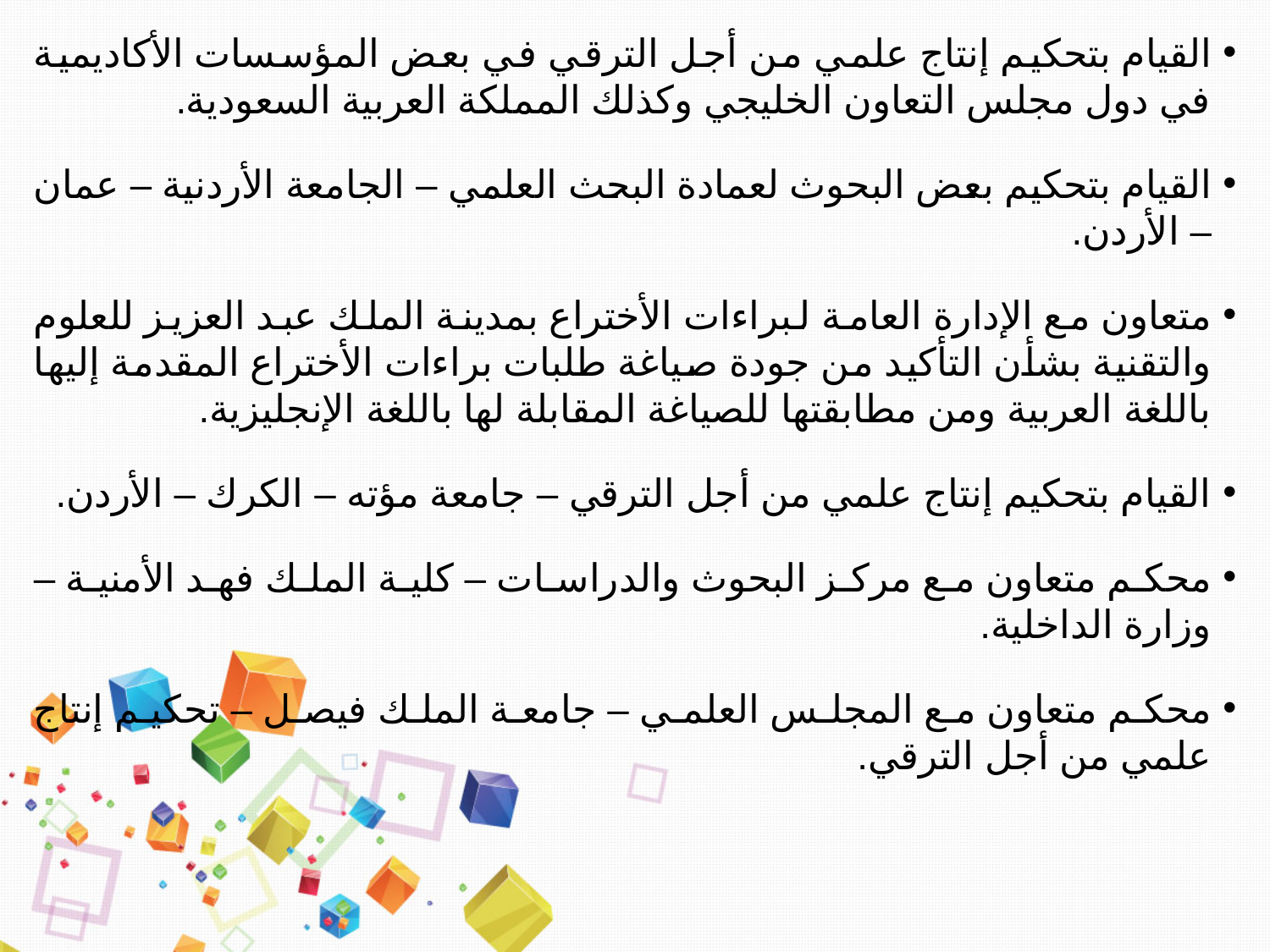

القيام بتحكيم إنتاج علمي من أجل الترقي في بعض المؤسسات الأكاديمية في دول مجلس التعاون الخليجي وكذلك المملكة العربية السعودية.

القيام بتحكيم بعض البحوث لعمادة البحث العلمي – الجامعة الأردنية – عمان – الأردن.

متعاون مع الإدارة العامة لبراءات الأختراع بمدينة الملك عبد العزيز للعلوم والتقنية بشأن التأكيد من جودة صياغة طلبات براءات الأختراع المقدمة إليها باللغة العربية ومن مطابقتها للصياغة المقابلة لها باللغة الإنجليزية.

القيام بتحكيم إنتاج علمي من أجل الترقي – جامعة مؤته – الكرك – الأردن.

محكم متعاون مع مركز البحوث والدراسات – كلية الملك فهد الأمنية – وزارة الداخلية.

محكم متعاون مع المجلس العلمي – جامعة الملك فيصل – تحكيم إنتاج علمي من أجل الترقي.